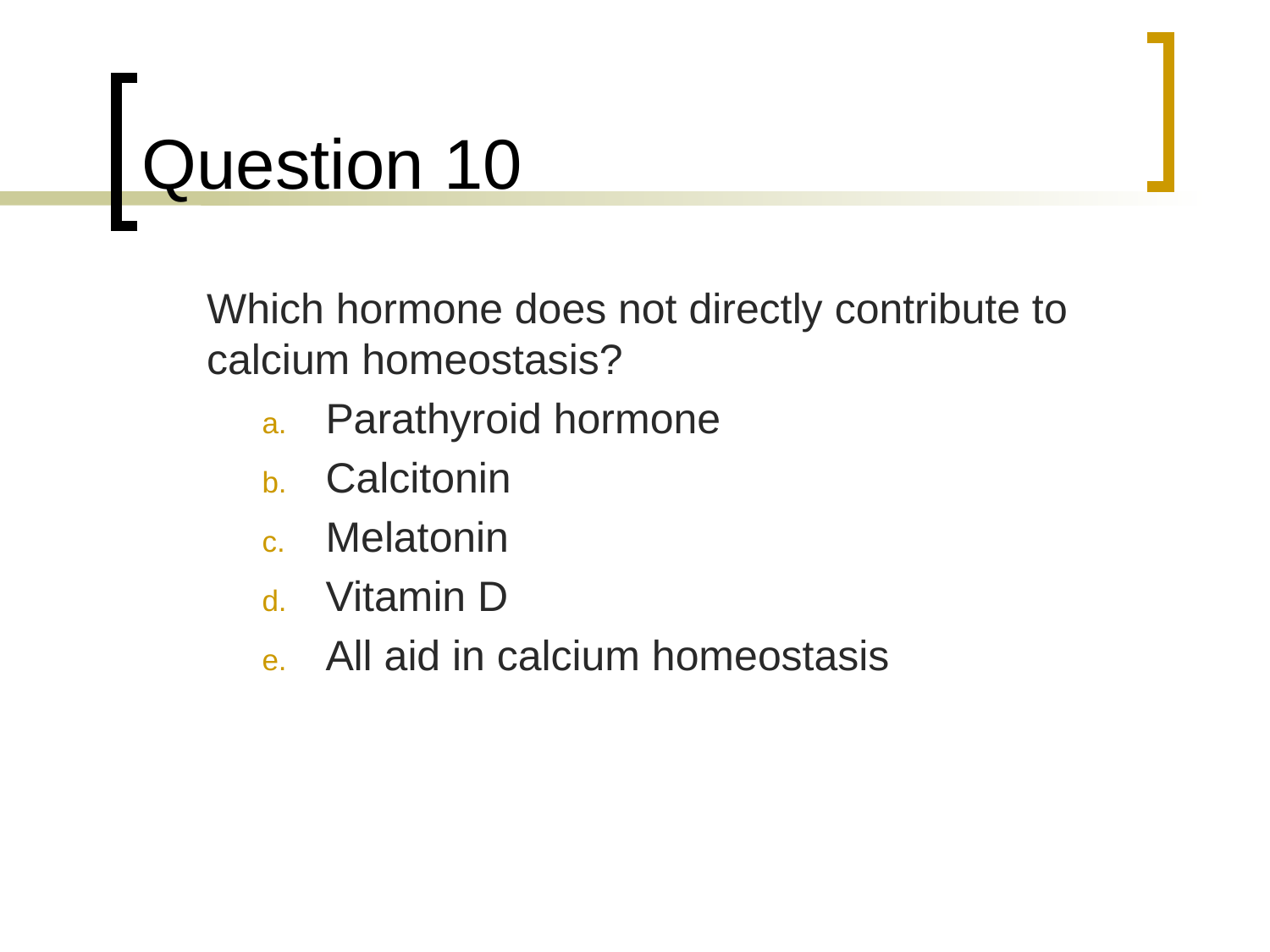

# Question 10
	Which hormone does not directly contribute to calcium homeostasis?
Parathyroid hormone
Calcitonin
Melatonin
Vitamin D
All aid in calcium homeostasis